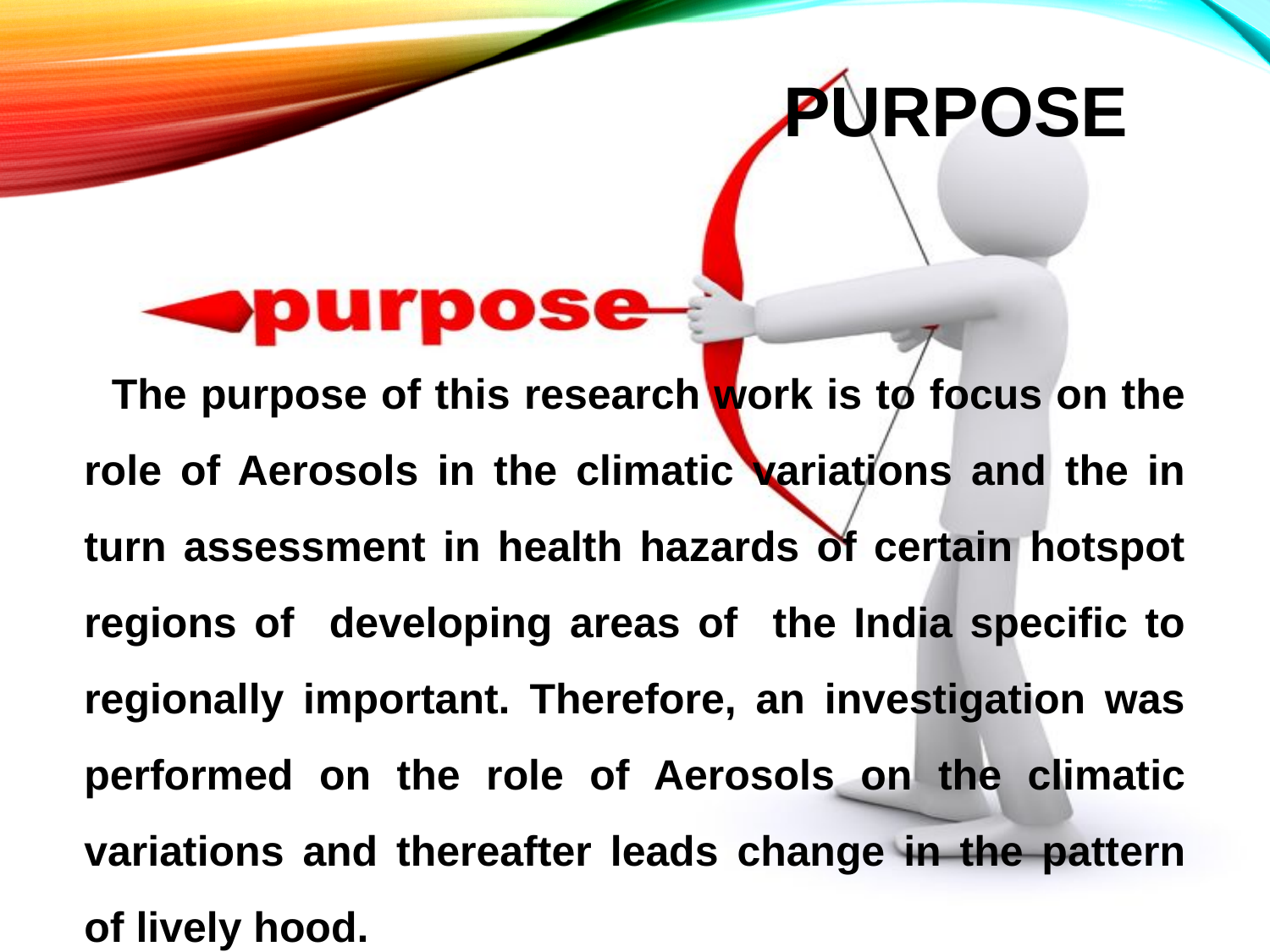

# Purpose

      The purpose of this research work is to focus on the role of Aerosols in the climatic variations and the in turn assessment in health hazards of certain hotspot regions of  developing areas of  the India specific to regionally important. Therefore, an investigation was performed on the role of Aerosols on the climatic variations and thereafter leads change in the pattern of lively hood.